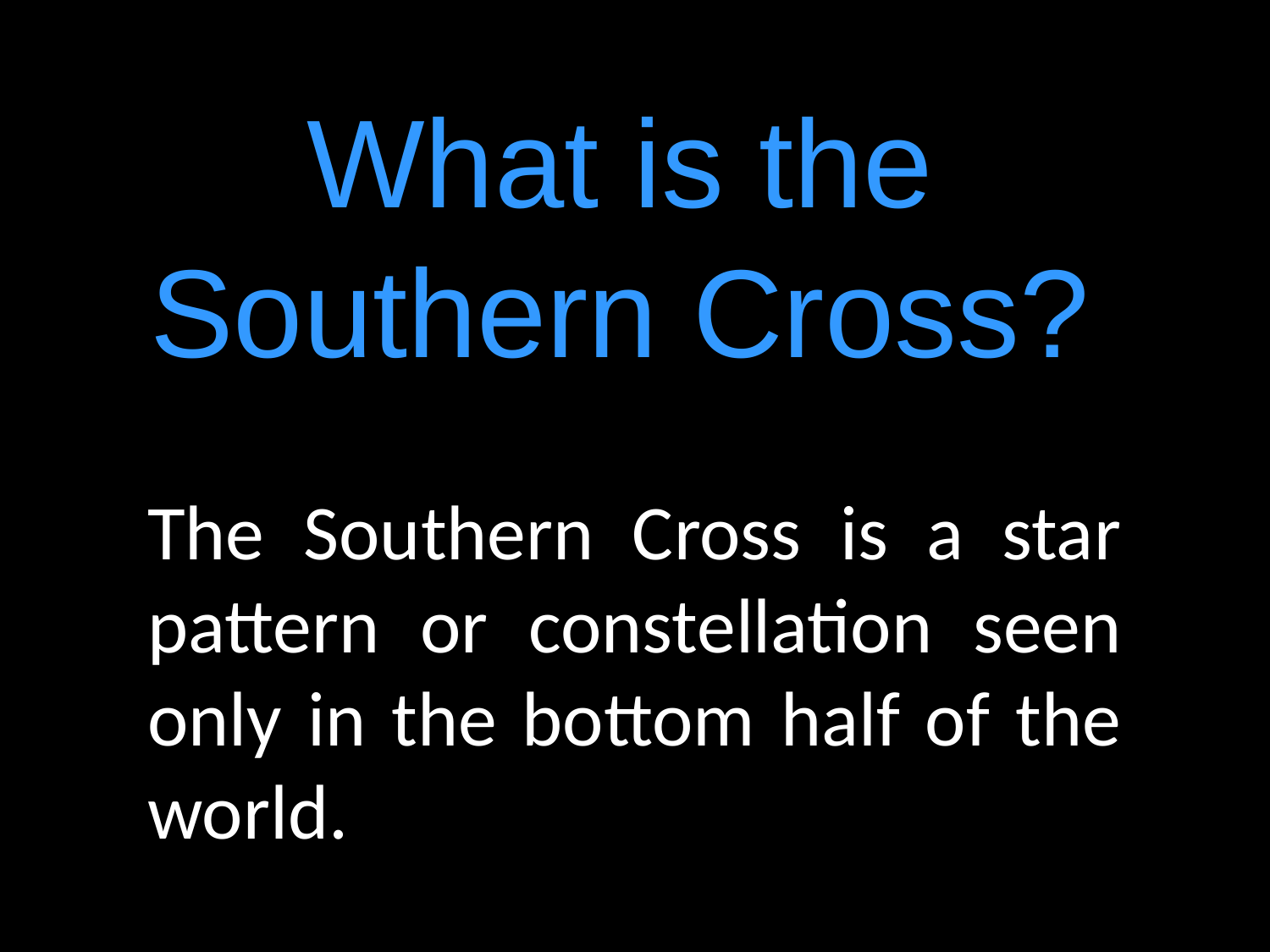

What is the Southern Cross?
The Southern Cross is a star pattern or constellation seen only in the bottom half of the world.